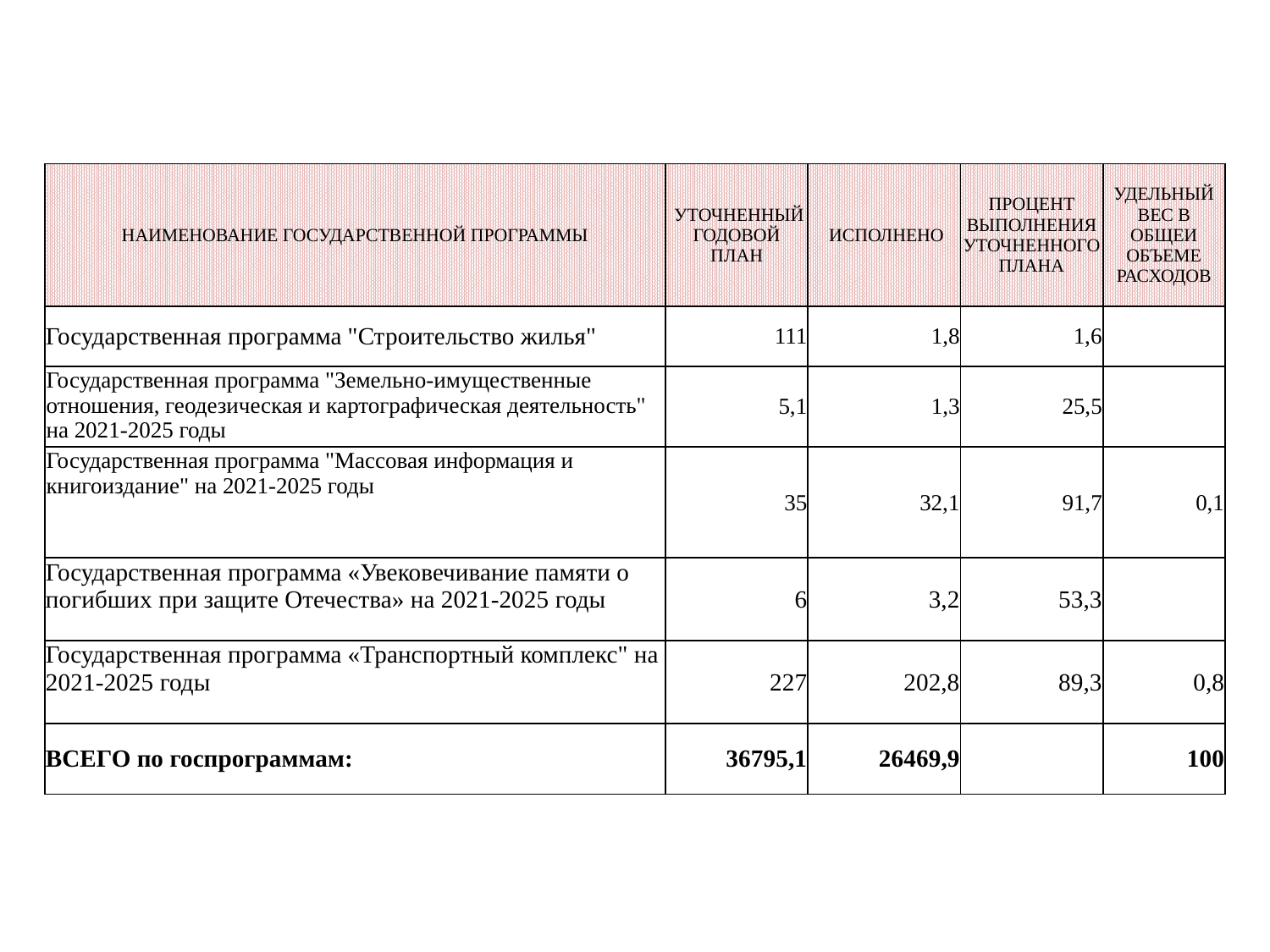

| НАИМЕНОВАНИЕ ГОСУДАРСТВЕННОЙ ПРОГРАММЫ | УТОЧНЕННЫЙ ГОДОВОЙ ПЛАН | ИСПОЛНЕНО | ПРОЦЕНТ ВЫПОЛНЕНИЯ УТОЧНЕННОГО ПЛАНА | УДЕЛЬНЫЙ ВЕС В ОБЩЕИ ОБЪЕМЕ РАСХОДОВ |
| --- | --- | --- | --- | --- |
| Государственная программа "Строительство жилья" | 111 | 1,8 | 1,6 |  |
| Государственная программа "Земельно-имущественные отношения, геодезическая и картографическая деятельность" на 2021-2025 годы | 5,1 | 1,3 | 25,5 |  |
| Государственная программа "Массовая информация и книгоиздание" на 2021-2025 годы | 35 | 32,1 | 91,7 | 0,1 |
| Государственная программа «Увековечивание памяти о погибших при защите Отечества» на 2021-2025 годы | 6 | 3,2 | 53,3 |  |
| Государственная программа «Транспортный комплекс" на 2021-2025 годы | 227 | 202,8 | 89,3 | 0,8 |
| ВСЕГО по госпрограммам: | 36795,1 | 26469,9 |  | 100 |